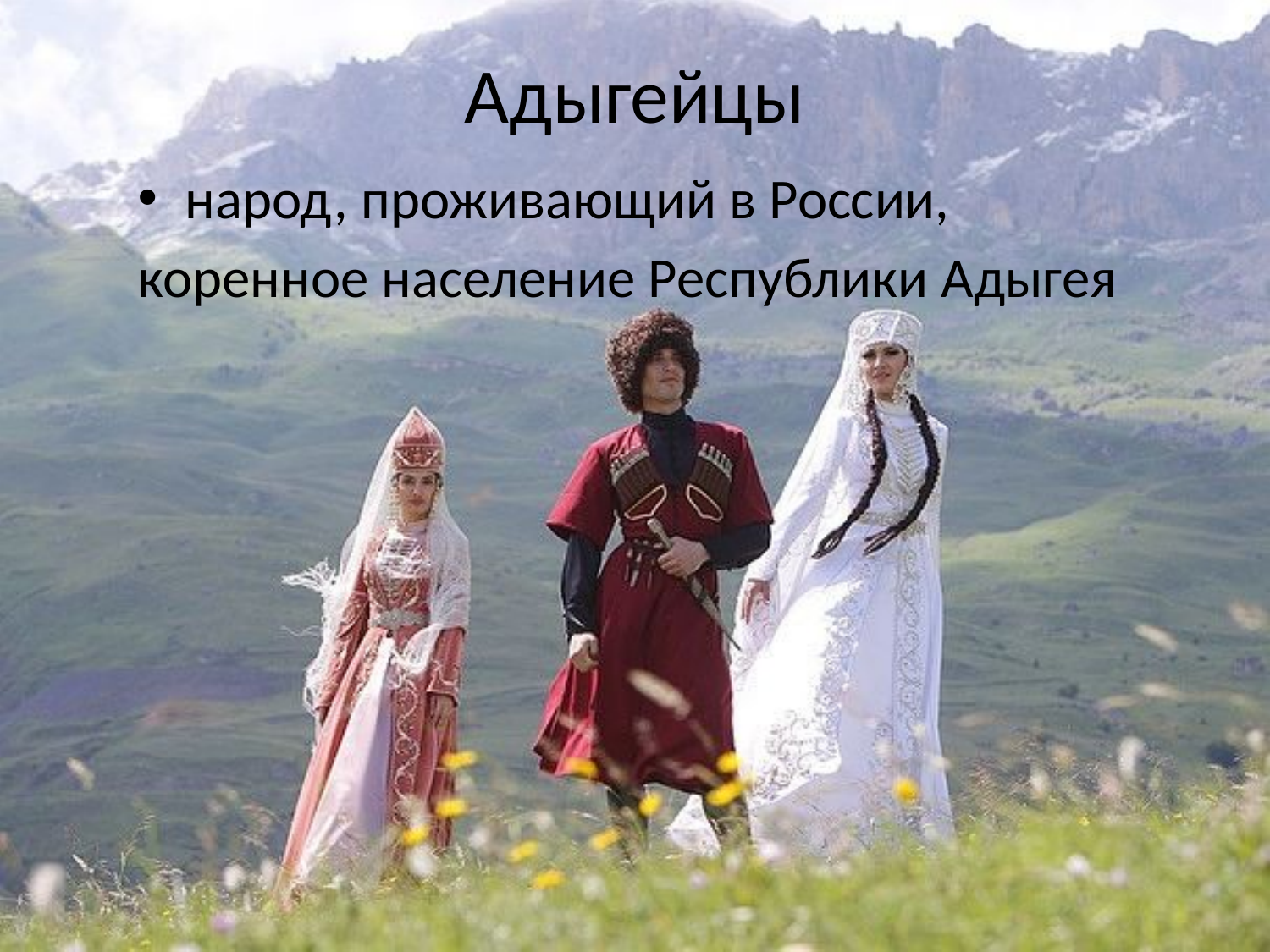

# Адыгейцы
народ, проживающий в России,
коренное население Республики Адыгея